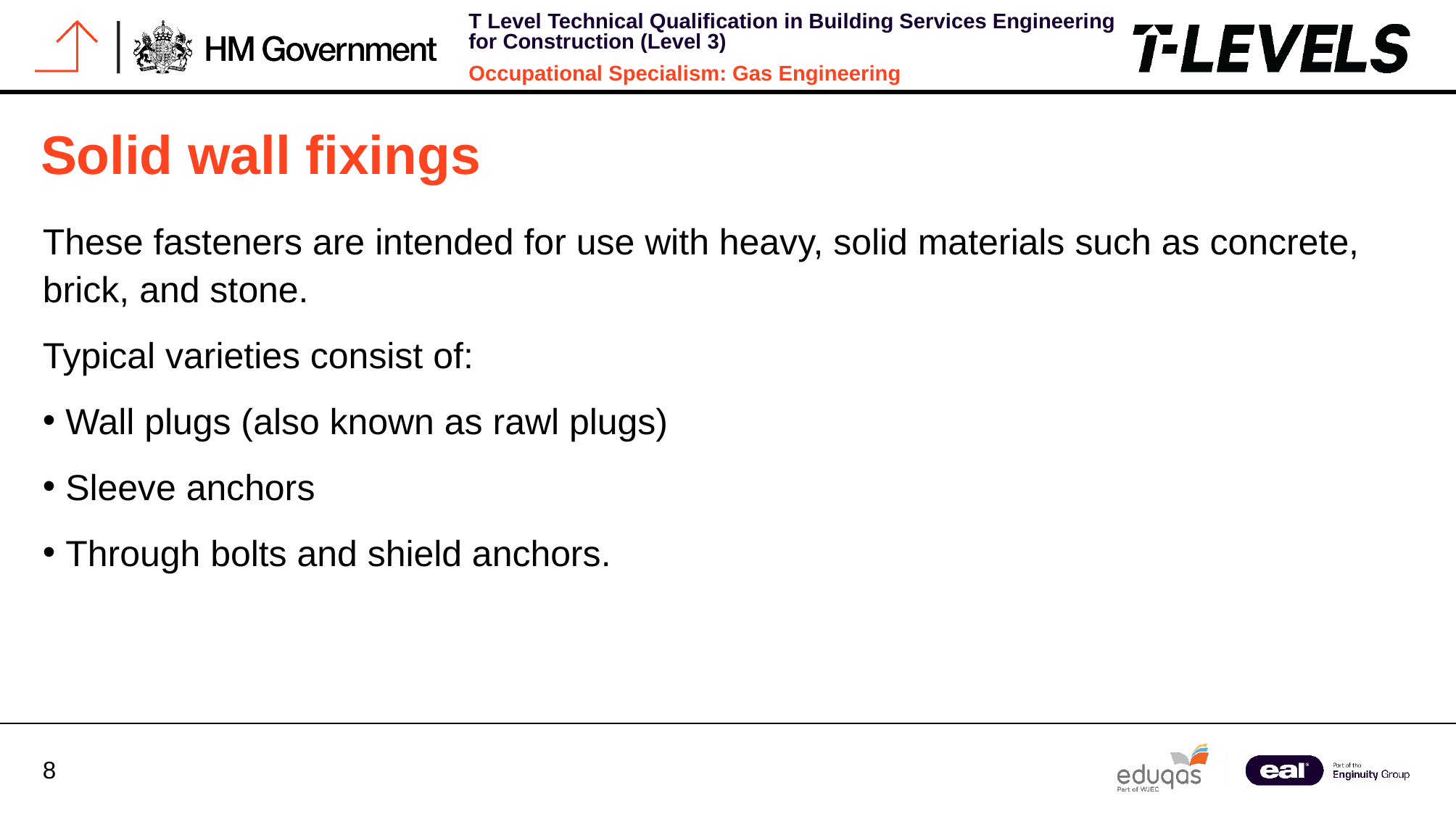

# Solid wall fixings
These fasteners are intended for use with heavy, solid materials such as concrete, brick, and stone.
Typical varieties consist of:
 Wall plugs (also known as rawl plugs)
 Sleeve anchors
 Through bolts and shield anchors.